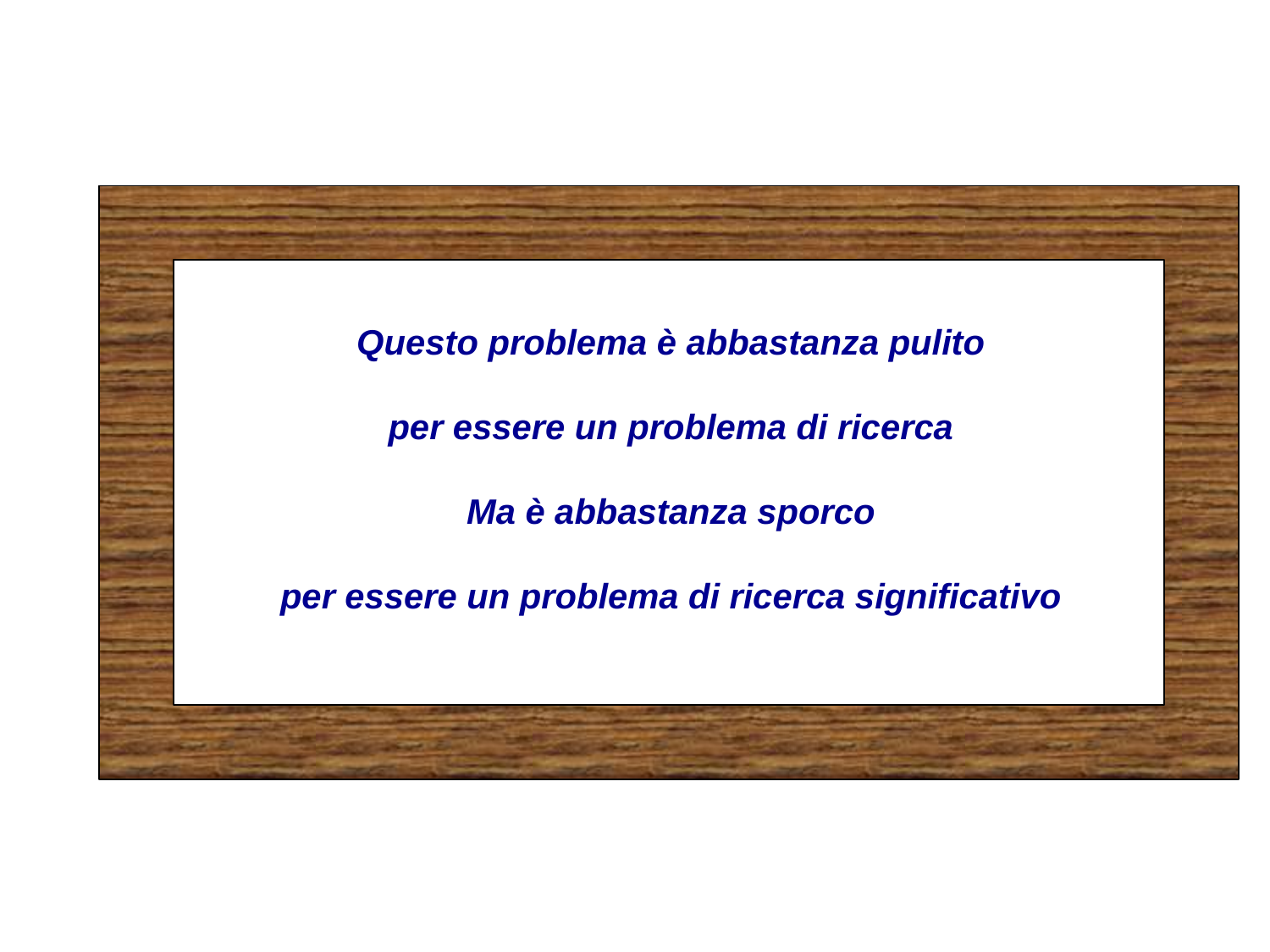

Questo problema è abbastanza pulito

per essere un problema di ricerca

Ma è abbastanza sporco

per essere un problema di ricerca significativo